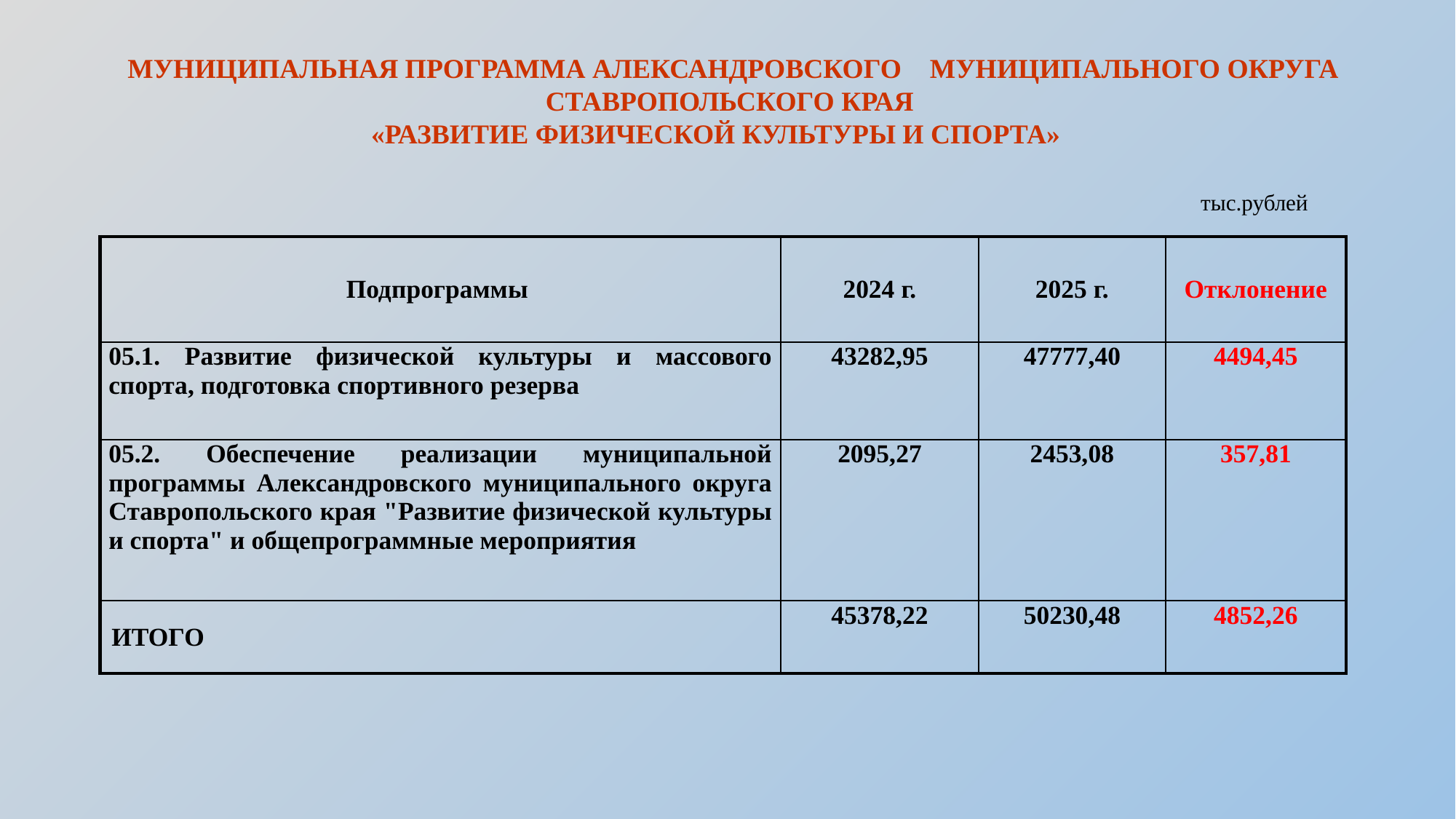

МУНИЦИПАЛЬНАЯ ПРОГРАММА АЛЕКСАНДРОВСКОГО    МУНИЦИПАЛЬНОГО ОКРУГА СТАВРОПОЛЬСКОГО КРАЯ
«РАЗВИТИЕ ФИЗИЧЕСКОЙ КУЛЬТУРЫ И СПОРТА»
тыс.рублей
| Подпрограммы | 2024 г. | 2025 г. | Отклонение |
| --- | --- | --- | --- |
| 05.1. Развитие физической культуры и массового спорта, подготовка спортивного резерва | 43282,95 | 47777,40 | 4494,45 |
| 05.2. Обеспечение реализации муниципальной программы Александровского муниципального округа Ставропольского края "Развитие физической культуры и спорта" и общепрограммные мероприятия | 2095,27 | 2453,08 | 357,81 |
| ИТОГО | 45378,22 | 50230,48 | 4852,26 |